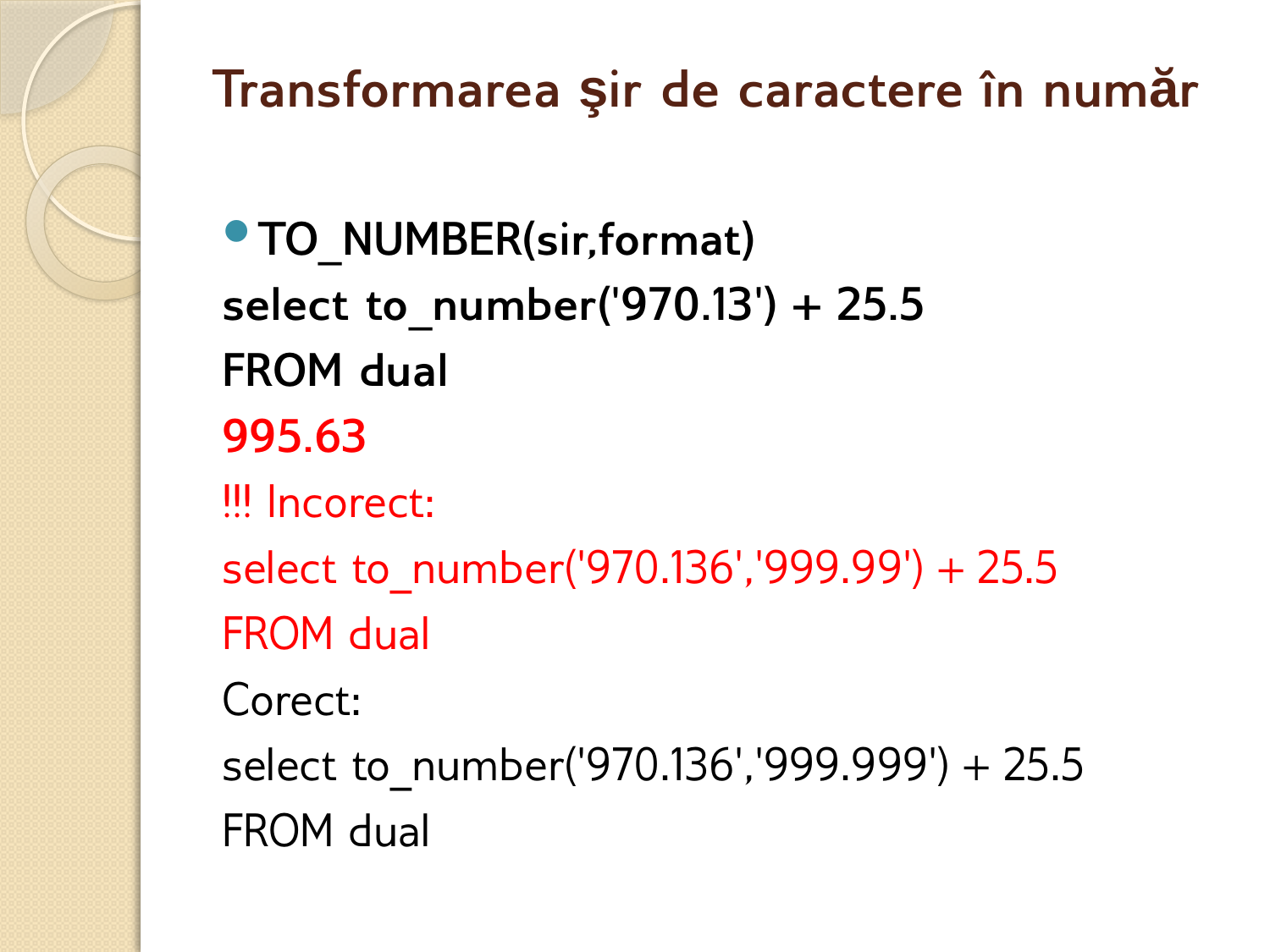

# Transformarea şir de caractere în număr
TO_NUMBER(sir,format)
select to_number('970.13') + 25.5
FROM dual
995.63
!!! Incorect:
select to_number('970.136','999.99') + 25.5
FROM dual
Corect:
select to_number('970.136','999.999') + 25.5
FROM dual